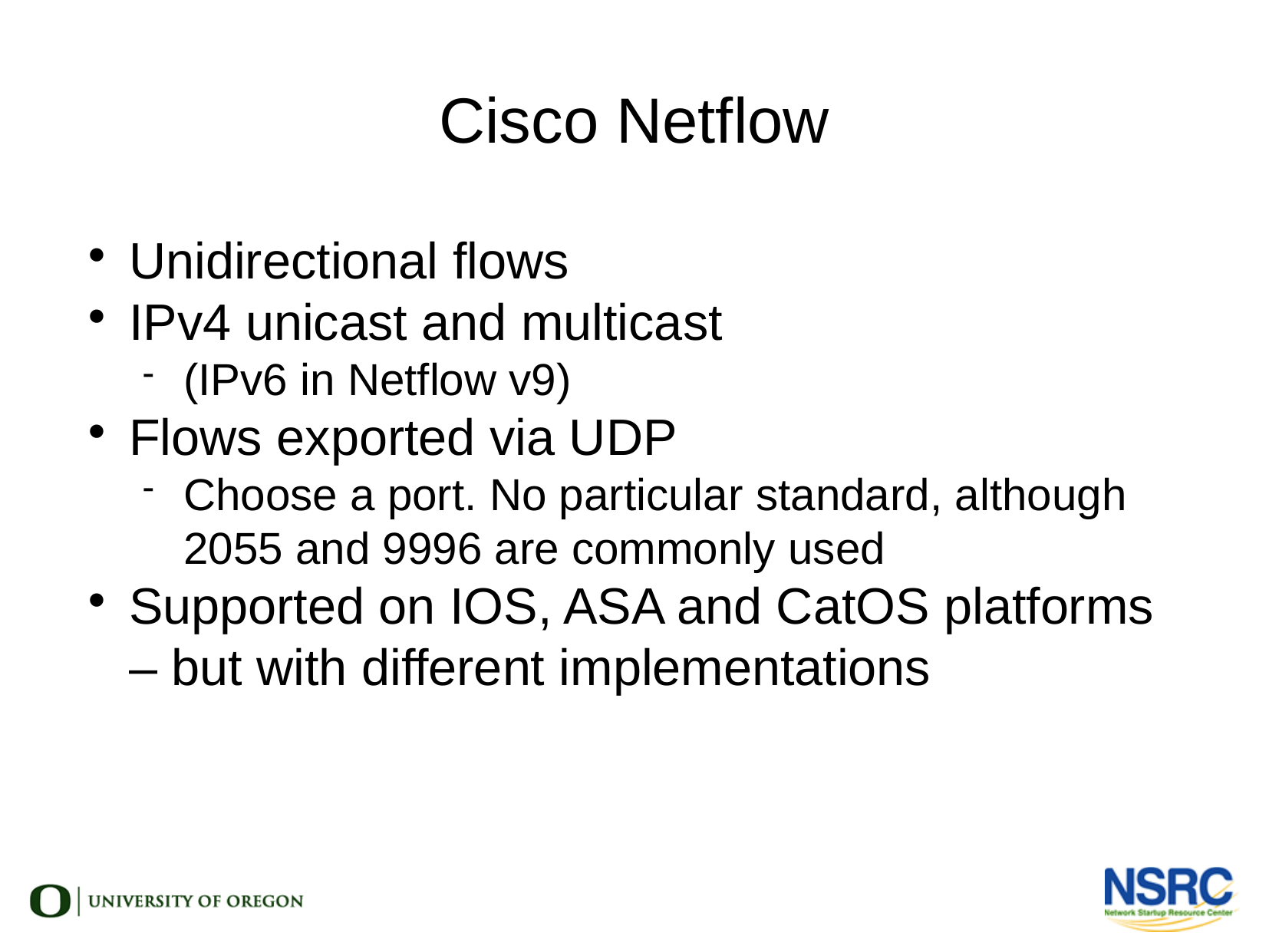

Cisco Netflow
Unidirectional flows
IPv4 unicast and multicast
(IPv6 in Netflow v9)
Flows exported via UDP
Choose a port. No particular standard, although 2055 and 9996 are commonly used
Supported on IOS, ASA and CatOS platforms – but with different implementations